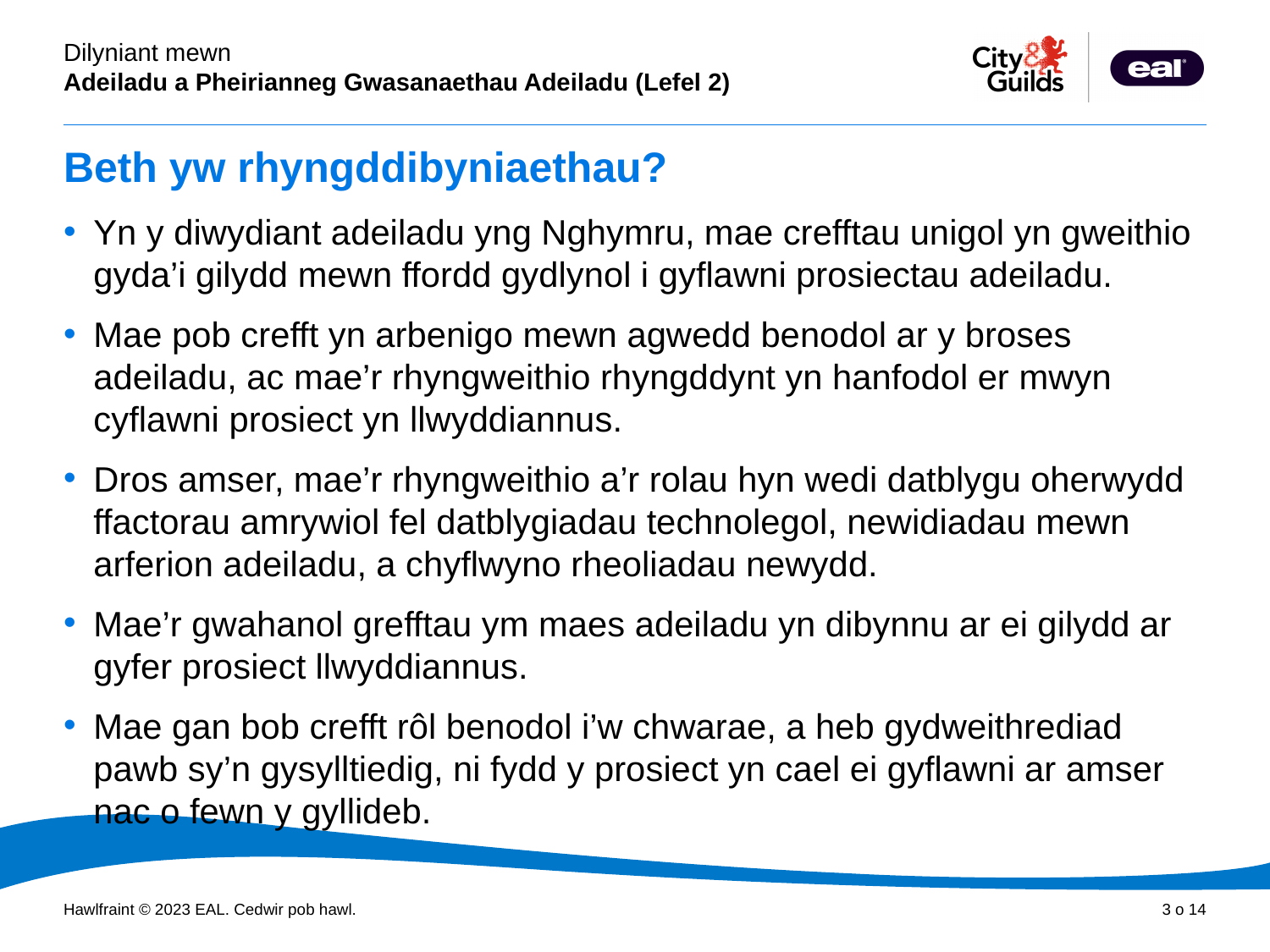

# Beth yw rhyngddibyniaethau?
Yn y diwydiant adeiladu yng Nghymru, mae crefftau unigol yn gweithio gyda’i gilydd mewn ffordd gydlynol i gyflawni prosiectau adeiladu.
Mae pob crefft yn arbenigo mewn agwedd benodol ar y broses adeiladu, ac mae’r rhyngweithio rhyngddynt yn hanfodol er mwyn cyflawni prosiect yn llwyddiannus.
Dros amser, mae’r rhyngweithio a’r rolau hyn wedi datblygu oherwydd ffactorau amrywiol fel datblygiadau technolegol, newidiadau mewn arferion adeiladu, a chyflwyno rheoliadau newydd.
Mae’r gwahanol grefftau ym maes adeiladu yn dibynnu ar ei gilydd ar gyfer prosiect llwyddiannus.
Mae gan bob crefft rôl benodol i’w chwarae, a heb gydweithrediad pawb sy’n gysylltiedig, ni fydd y prosiect yn cael ei gyflawni ar amser nac o fewn y gyllideb.